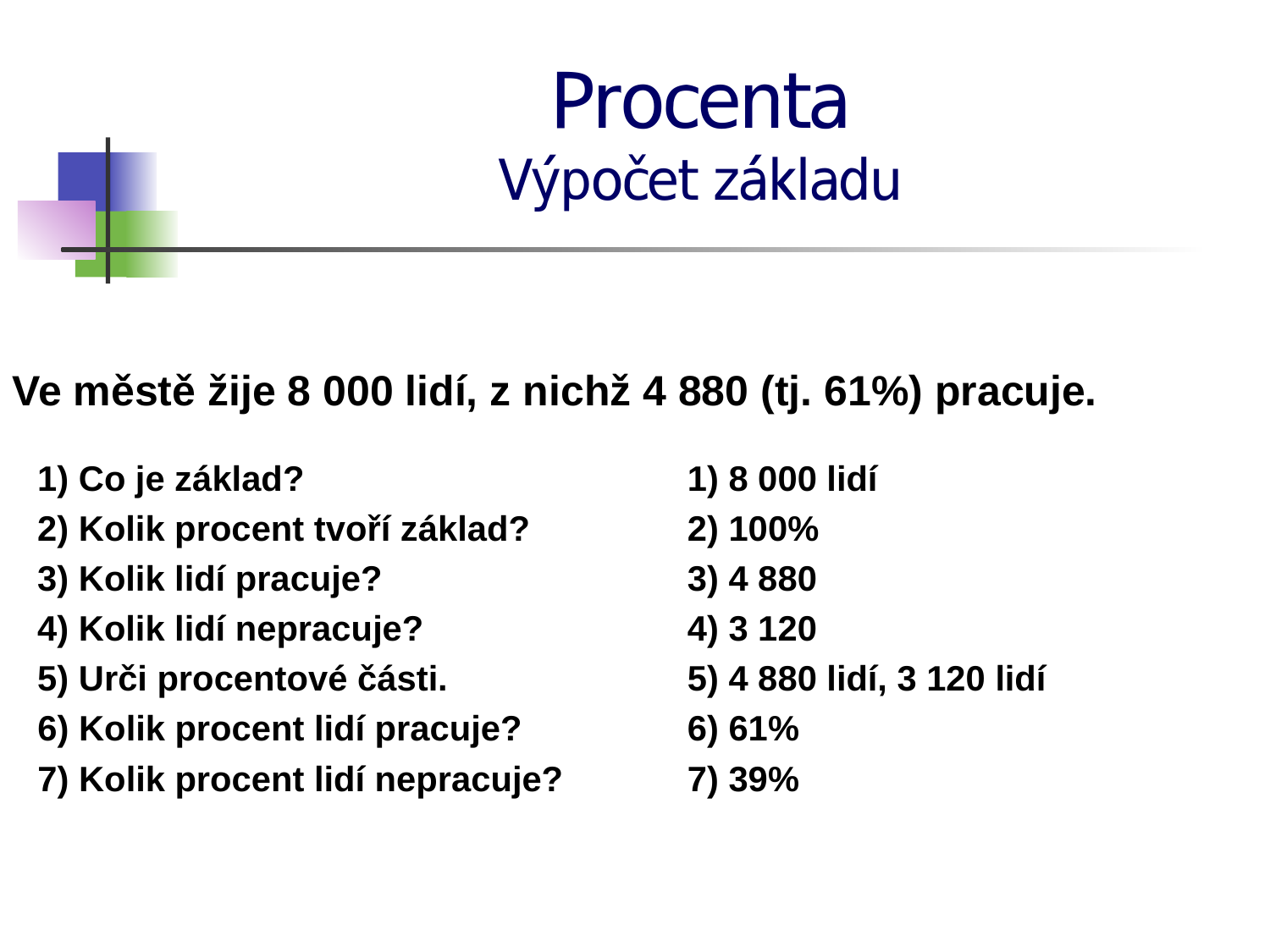

# Procenta Výpočet základu
Ve městě žije 8 000 lidí, z nichž 4 880 (tj. 61%) pracuje.
1) Co je základ?
1) 8 000 lidí
2) Kolik procent tvoří základ?
2) 100%
3) Kolik lidí pracuje?
3) 4 880
4) Kolik lidí nepracuje?
4) 3 120
5) Urči procentové části.
5) 4 880 lidí, 3 120 lidí
6) Kolik procent lidí pracuje?
6) 61%
7) Kolik procent lidí nepracuje?
7) 39%